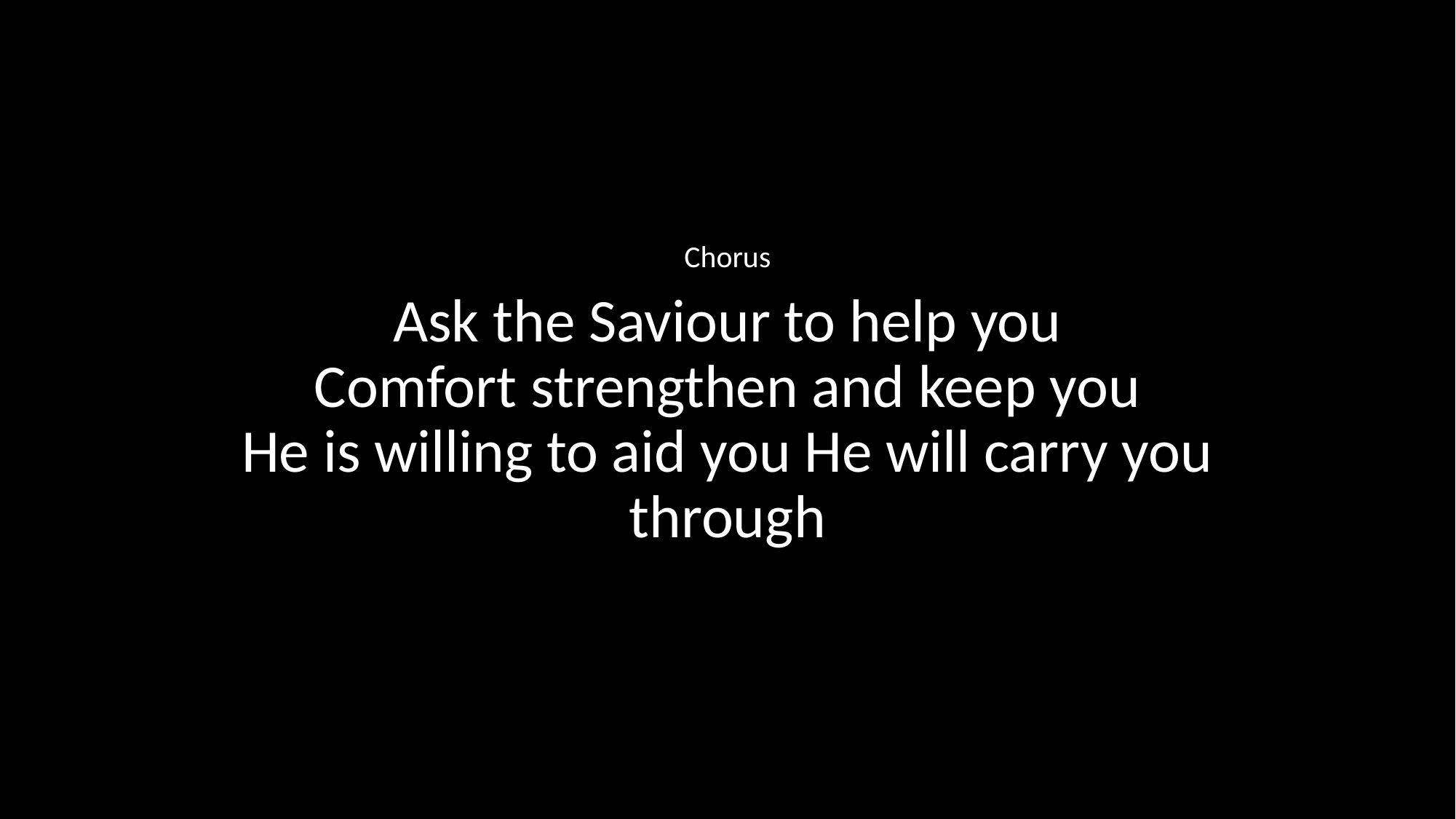

Chorus
Ask the Saviour to help you
Comfort strengthen and keep you
He is willing to aid you He will carry you through